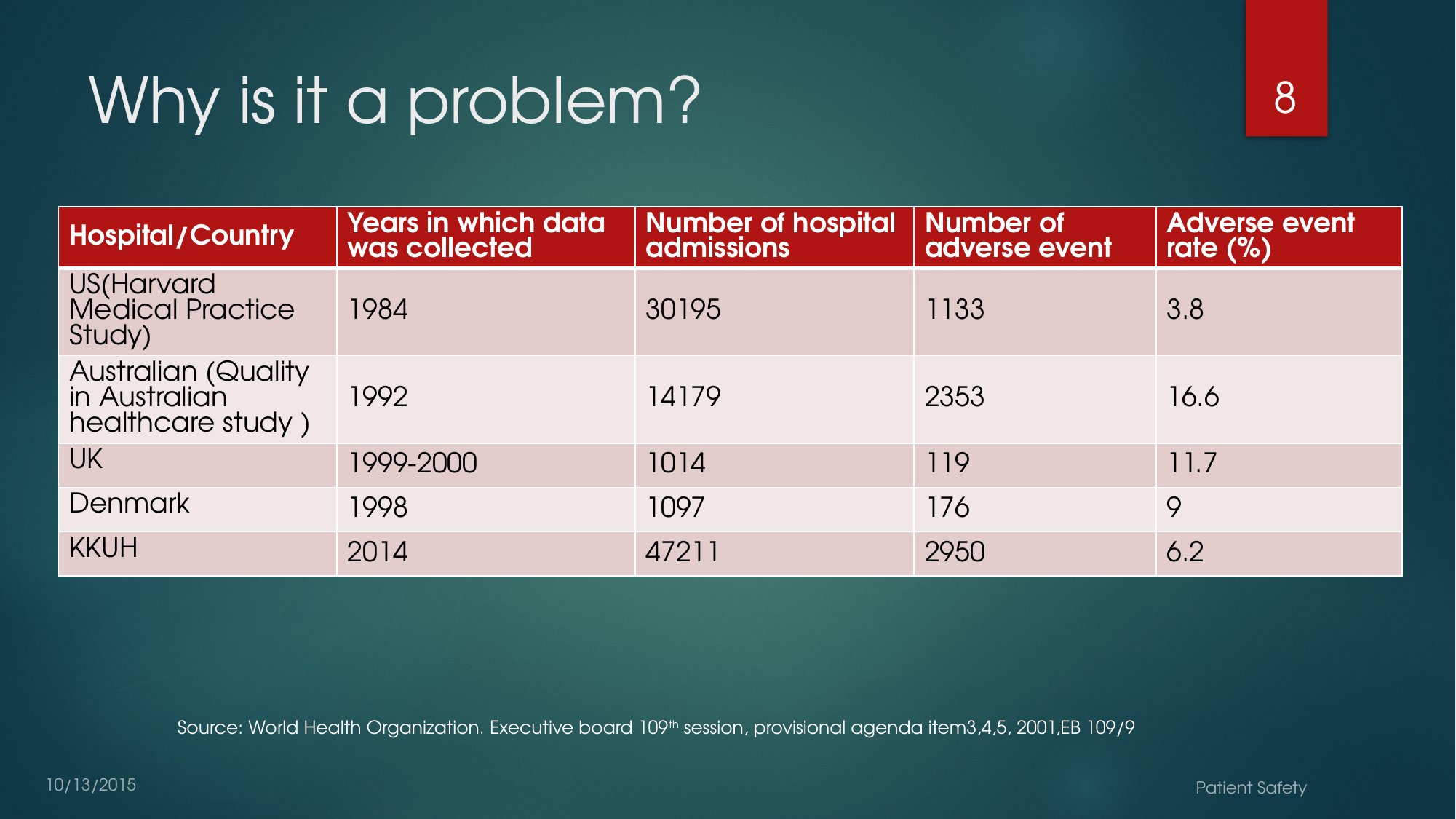

8
# Why is it a problem?
| Hospital/Country | Years in which data was collected | Number of hospital admissions | Number of adverse event | Adverse event rate (%) |
| --- | --- | --- | --- | --- |
| US(Harvard Medical Practice Study) | 1984 | 30195 | 1133 | 3.8 |
| Australian (Quality in Australian healthcare study ) | 1992 | 14179 | 2353 | 16.6 |
| UK | 1999-2000 | 1014 | 119 | 11.7 |
| Denmark | 1998 | 1097 | 176 | 9 |
| KKUH | 2014 | 47211 | 2950 | 6.2 |
Source: World Health Organization. Executive board 109th session, provisional agenda item3,4,5, 2001,EB 109/9
10/13/2015
Patient Safety